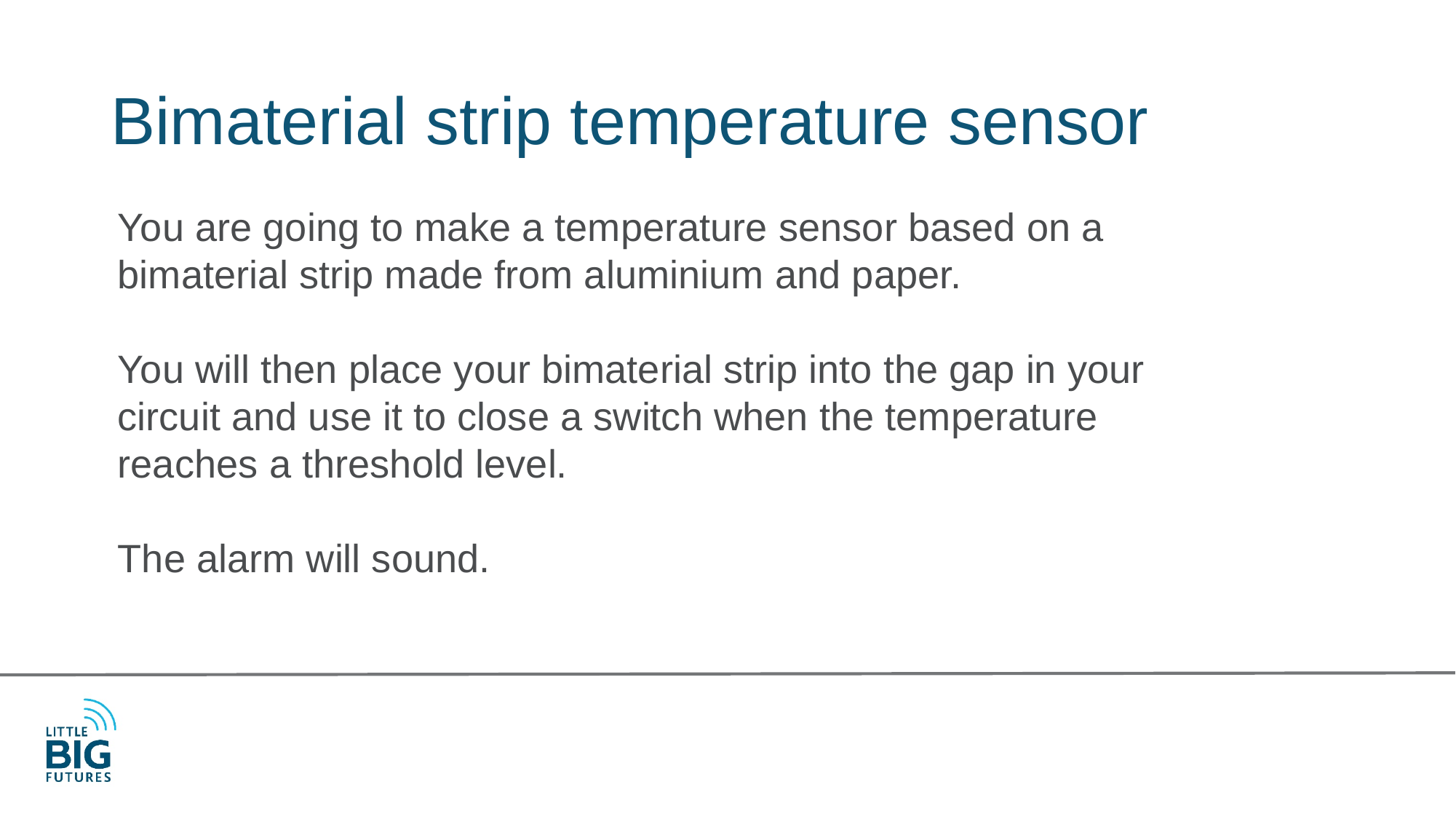

# Bimaterial strip temperature sensor
You are going to make a temperature sensor based on a bimaterial strip made from aluminium and paper.

You will then place your bimaterial strip into the gap in your circuit and use it to close a switch when the temperature reaches a threshold level.

The alarm will sound.